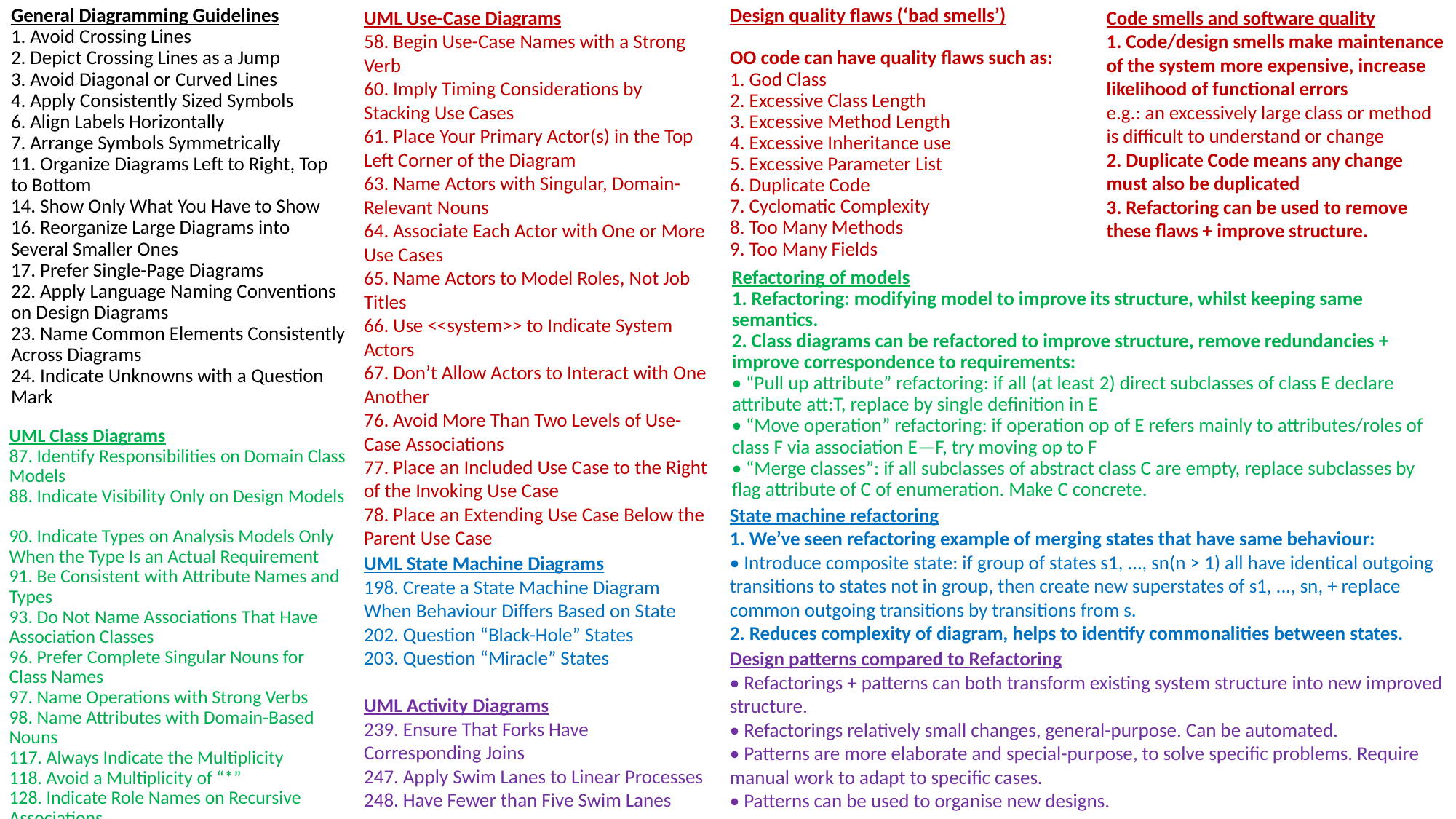

General Diagramming Guidelines
1. Avoid Crossing Lines
2. Depict Crossing Lines as a Jump
3. Avoid Diagonal or Curved Lines
4. Apply Consistently Sized Symbols
6. Align Labels Horizontally
7. Arrange Symbols Symmetrically
11. Organize Diagrams Left to Right, Top to Bottom
14. Show Only What You Have to Show
16. Reorganize Large Diagrams into Several Smaller Ones
17. Prefer Single-Page Diagrams
22. Apply Language Naming Conventions on Design Diagrams
23. Name Common Elements Consistently Across Diagrams
24. Indicate Unknowns with a Question Mark
UML Use-Case Diagrams
58. Begin Use-Case Names with a Strong Verb
60. Imply Timing Considerations by Stacking Use Cases
61. Place Your Primary Actor(s) in the Top Left Corner of the Diagram
63. Name Actors with Singular, Domain-Relevant Nouns
64. Associate Each Actor with One or More Use Cases
65. Name Actors to Model Roles, Not Job Titles
66. Use <<system>> to Indicate System Actors
67. Don’t Allow Actors to Interact with One Another
76. Avoid More Than Two Levels of Use-Case Associations
77. Place an Included Use Case to the Right of the Invoking Use Case
78. Place an Extending Use Case Below the Parent Use Case
Design quality flaws (‘bad smells’)
OO code can have quality flaws such as:
1. God Class
2. Excessive Class Length
3. Excessive Method Length
4. Excessive Inheritance use
5. Excessive Parameter List
6. Duplicate Code
7. Cyclomatic Complexity
8. Too Many Methods
9. Too Many Fields
Code smells and software quality
1. Code/design smells make maintenance of the system more expensive, increase likelihood of functional errors
e.g.: an excessively large class or method is difficult to understand or change
2. Duplicate Code means any change must also be duplicated
3. Refactoring can be used to remove these flaws + improve structure.
Refactoring of models
1. Refactoring: modifying model to improve its structure, whilst keeping same semantics.
2. Class diagrams can be refactored to improve structure, remove redundancies + improve correspondence to requirements:
• “Pull up attribute” refactoring: if all (at least 2) direct subclasses of class E declare attribute att:T, replace by single definition in E
• “Move operation” refactoring: if operation op of E refers mainly to attributes/roles of class F via association E—F, try moving op to F
• “Merge classes”: if all subclasses of abstract class C are empty, replace subclasses by flag attribute of C of enumeration. Make C concrete.
UML Class Diagrams
87. Identify Responsibilities on Domain Class Models
88. Indicate Visibility Only on Design Models
90. Indicate Types on Analysis Models Only When the Type Is an Actual Requirement
91. Be Consistent with Attribute Names and Types
93. Do Not Name Associations That Have Association Classes
96. Prefer Complete Singular Nouns for Class Names
97. Name Operations with Strong Verbs
98. Name Attributes with Domain-Based Nouns
117. Always Indicate the Multiplicity
118. Avoid a Multiplicity of “*”
128. Indicate Role Names on Recursive Associations
State machine refactoring
1. We’ve seen refactoring example of merging states that have same behaviour:
• Introduce composite state: if group of states s1, ..., sn(n > 1) all have identical outgoing transitions to states not in group, then create new superstates of s1, ..., sn, + replace common outgoing transitions by transitions from s.
2. Reduces complexity of diagram, helps to identify commonalities between states.
UML State Machine Diagrams
198. Create a State Machine Diagram When Behaviour Differs Based on State
202. Question “Black-Hole” States
203. Question “Miracle” States
UML Activity Diagrams
239. Ensure That Forks Have Corresponding Joins
247. Apply Swim Lanes to Linear Processes
248. Have Fewer than Five Swim Lanes
Design patterns compared to Refactoring
• Refactorings + patterns can both transform existing system structure into new improved structure.
• Refactorings relatively small changes, general-purpose. Can be automated.
• Patterns are more elaborate and special-purpose, to solve specific problems. Require manual work to adapt to specific cases.
• Patterns can be used to organise new designs.